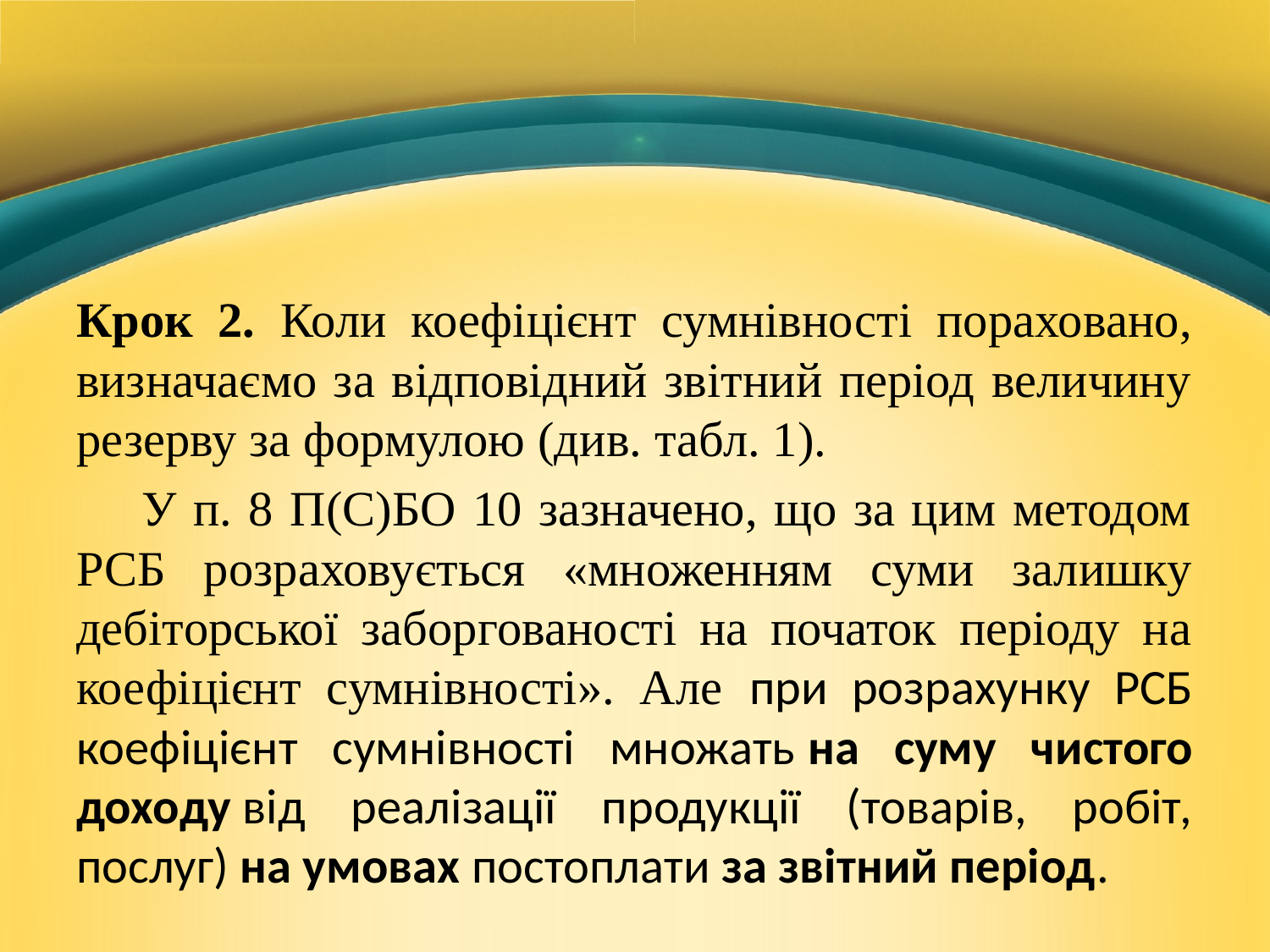

#
Крок 2. Коли коефіцієнт сумнівності пораховано, визначаємо за відповідний звітний період величину резерву за формулою (див. табл. 1).
    У п. 8 П(С)БО 10 зазначено, що за цим методом РСБ розраховується «множенням суми залишку дебіторської заборгованості на початок періоду на коефіцієнт сумнівності». Але при розрахунку РСБ коефіцієнт сумнівності множать на суму чистого доходу від реалізації продукції (товарів, робіт, послуг) на умовах постоплати за звітний період.